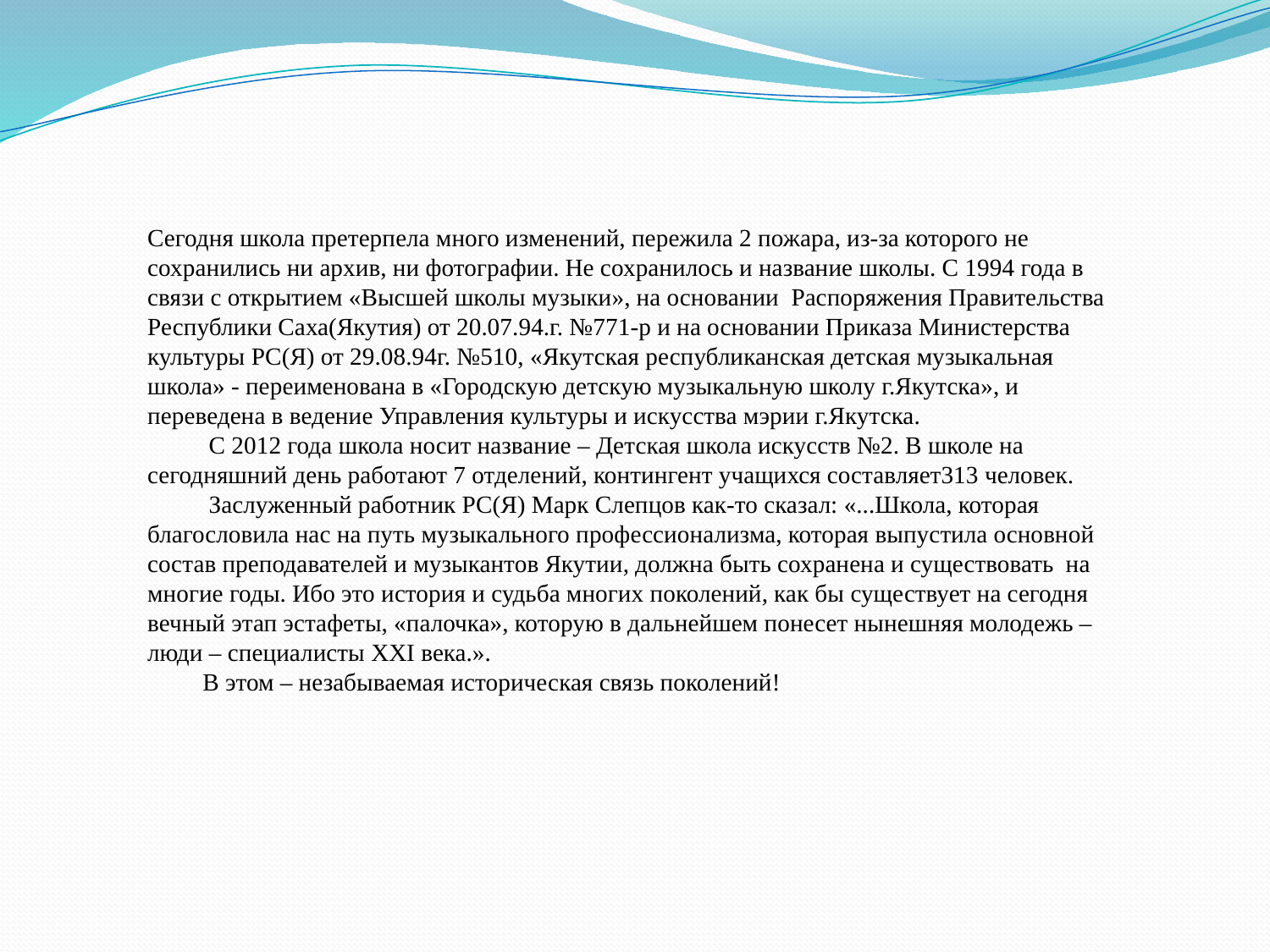

Сегодня школа претерпела много изменений, пережила 2 пожара, из-за которого не сохранились ни архив, ни фотографии. Не сохранилось и название школы. С 1994 года в связи с открытием «Высшей школы музыки», на основании  Распоряжения Правительства Республики Саха(Якутия) от 20.07.94.г. №771-р и на основании Приказа Министерства культуры РС(Я) от 29.08.94г. №510, «Якутская республиканская детская музыкальная школа» - переименована в «Городскую детскую музыкальную школу г.Якутска», и переведена в ведение Управления культуры и искусства мэрии г.Якутска.
          С 2012 года школа носит название – Детская школа искусств №2. В школе на сегодняшний день работают 7 отделений, контингент учащихся составляет313 человек.
          Заслуженный работник РС(Я) Марк Слепцов как-то сказал: «...Школа, которая благословила нас на путь музыкального профессионализма, которая выпустила основной состав преподавателей и музыкантов Якутии, должна быть сохранена и существовать  на многие годы. Ибо это история и судьба многих поколений, как бы существует на сегодня вечный этап эстафеты, «палочка», которую в дальнейшем понесет нынешняя молодежь – люди – специалисты XXI века.».
         В этом – незабываемая историческая связь поколений!